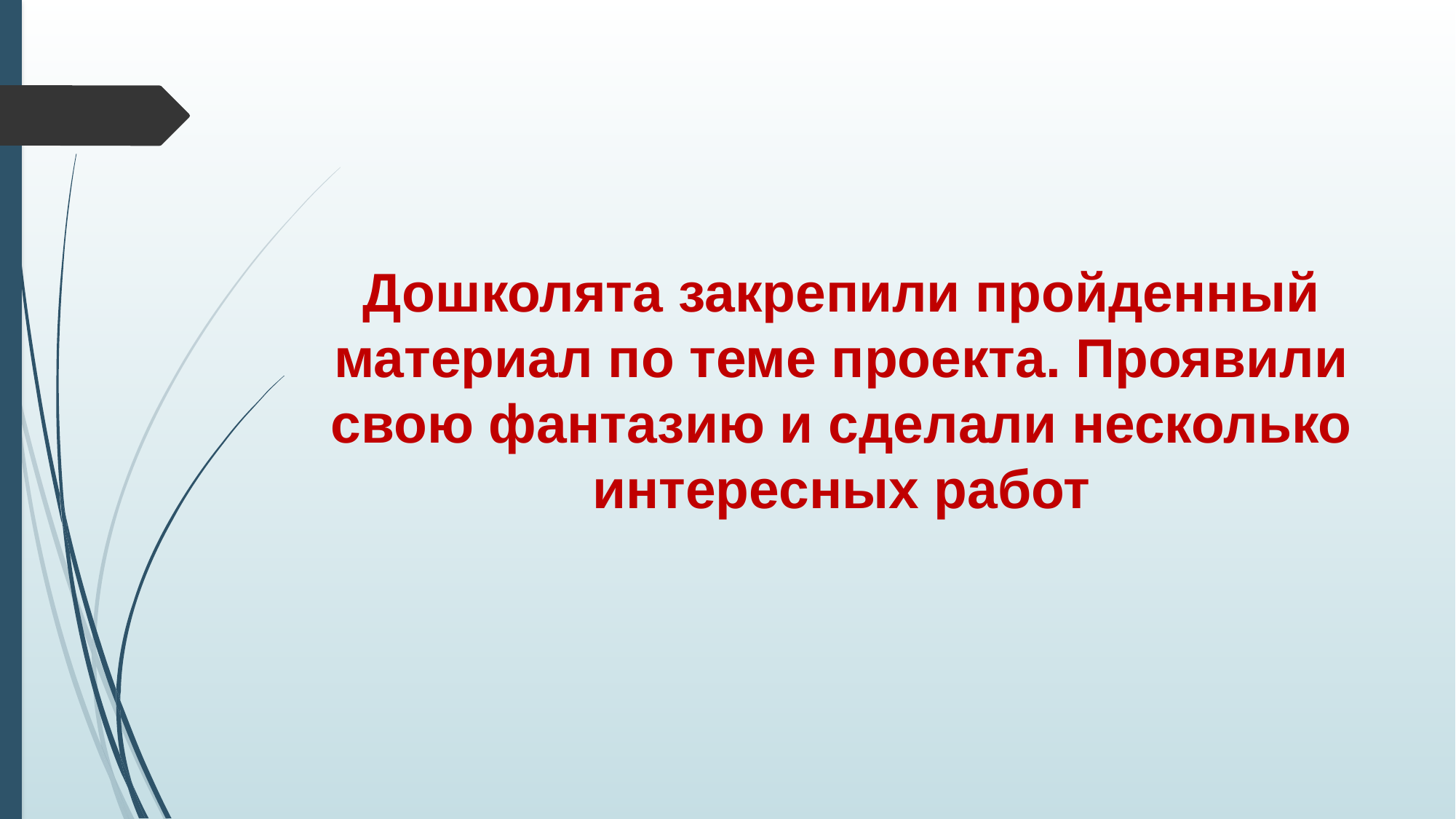

# Дошколята закрепили пройденный материал по теме проекта. Проявили свою фантазию и сделали несколько интересных работ